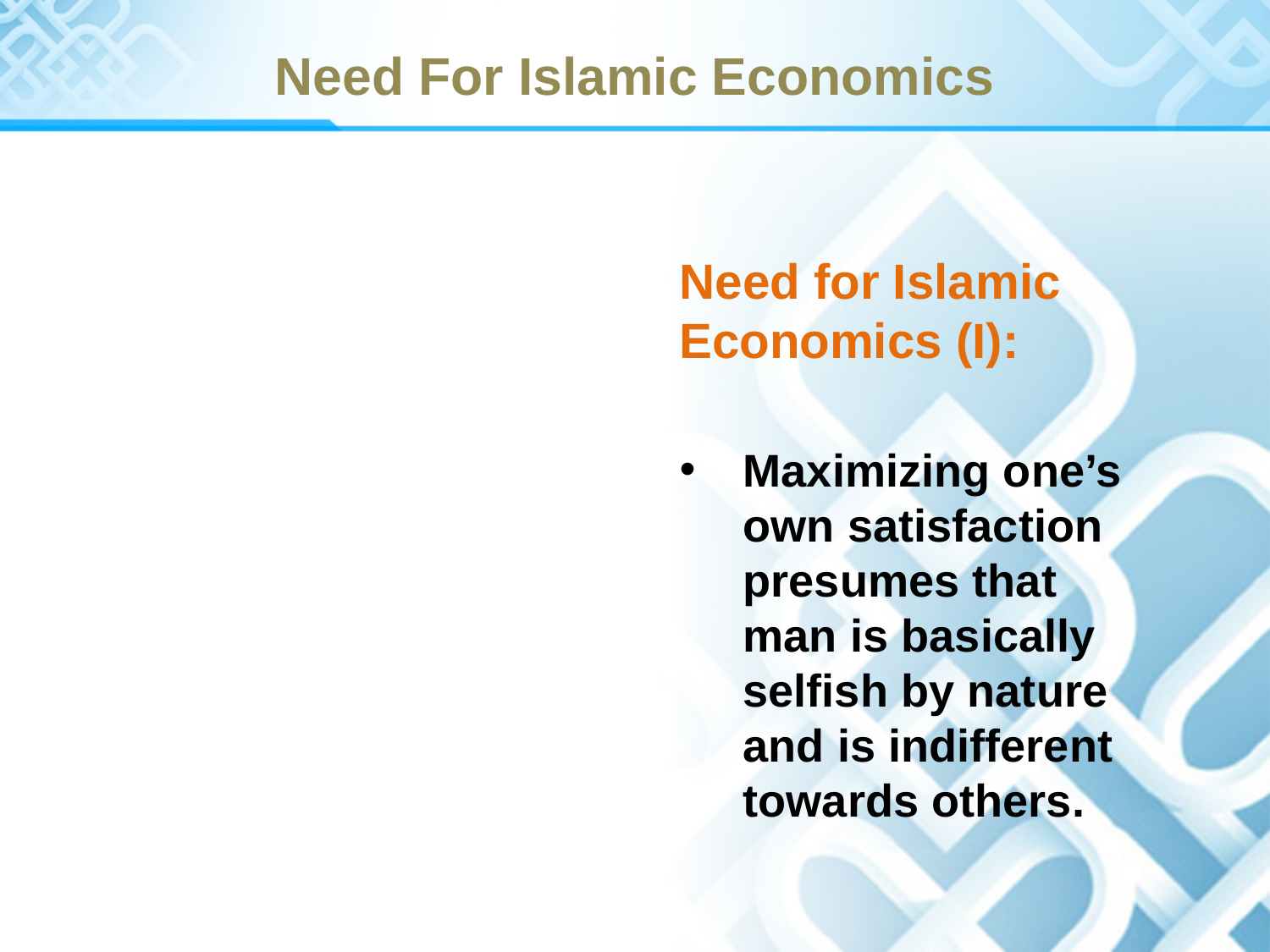

Need For Islamic Economics
Need for Islamic Economics (I):

Maximizing one’s own satisfaction presumes that man is basically selfish by nature and is indifferent towards others.